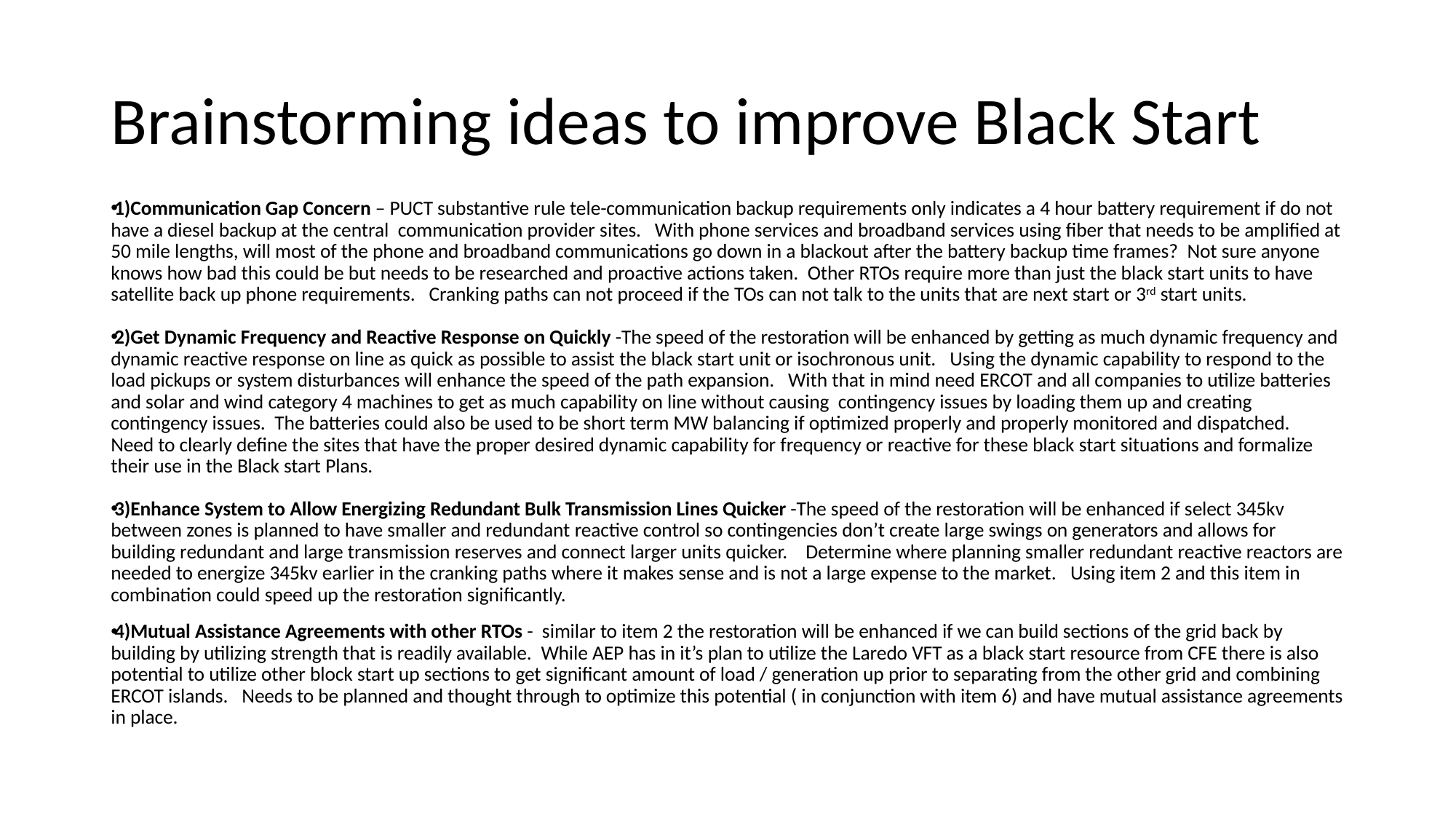

# Brainstorming ideas to improve Black Start
1)Communication Gap Concern – PUCT substantive rule tele-communication backup requirements only indicates a 4 hour battery requirement if do not have a diesel backup at the central  communication provider sites.   With phone services and broadband services using fiber that needs to be amplified at 50 mile lengths, will most of the phone and broadband communications go down in a blackout after the battery backup time frames?  Not sure anyone knows how bad this could be but needs to be researched and proactive actions taken.  Other RTOs require more than just the black start units to have satellite back up phone requirements.   Cranking paths can not proceed if the TOs can not talk to the units that are next start or 3rd start units.

2)Get Dynamic Frequency and Reactive Response on Quickly -The speed of the restoration will be enhanced by getting as much dynamic frequency and dynamic reactive response on line as quick as possible to assist the black start unit or isochronous unit.   Using the dynamic capability to respond to the load pickups or system disturbances will enhance the speed of the path expansion.   With that in mind need ERCOT and all companies to utilize batteries and solar and wind category 4 machines to get as much capability on line without causing  contingency issues by loading them up and creating contingency issues.  The batteries could also be used to be short term MW balancing if optimized properly and properly monitored and dispatched.   Need to clearly define the sites that have the proper desired dynamic capability for frequency or reactive for these black start situations and formalize their use in the Black start Plans.

3)Enhance System to Allow Energizing Redundant Bulk Transmission Lines Quicker -The speed of the restoration will be enhanced if select 345kv between zones is planned to have smaller and redundant reactive control so contingencies don’t create large swings on generators and allows for building redundant and large transmission reserves and connect larger units quicker.    Determine where planning smaller redundant reactive reactors are needed to energize 345kv earlier in the cranking paths where it makes sense and is not a large expense to the market.   Using item 2 and this item in combination could speed up the restoration significantly.

4)Mutual Assistance Agreements with other RTOs -  similar to item 2 the restoration will be enhanced if we can build sections of the grid back by building by utilizing strength that is readily available.  While AEP has in it’s plan to utilize the Laredo VFT as a black start resource from CFE there is also potential to utilize other block start up sections to get significant amount of load / generation up prior to separating from the other grid and combining ERCOT islands.   Needs to be planned and thought through to optimize this potential ( in conjunction with item 6) and have mutual assistance agreements in place.